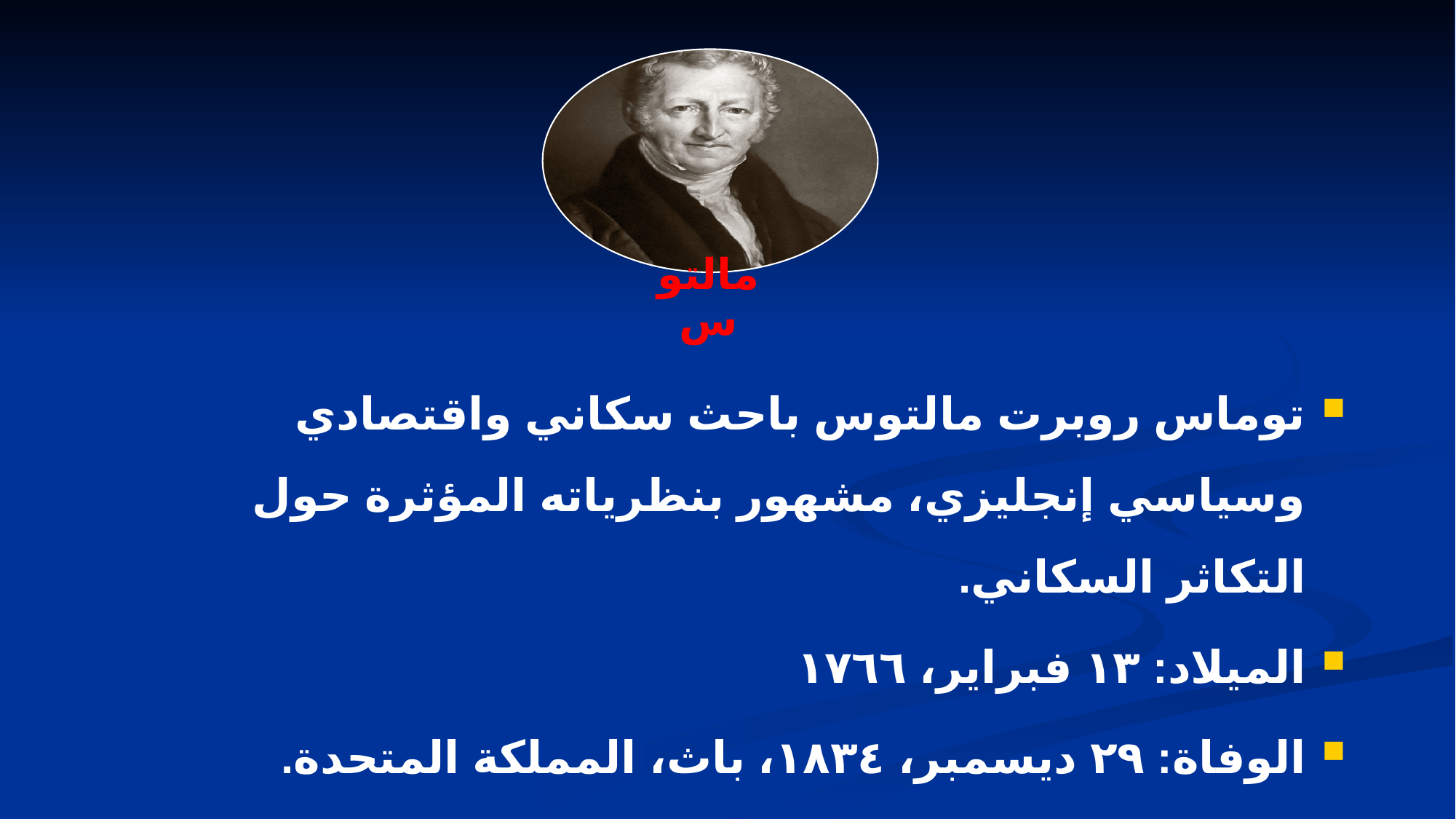

#
مالتوس
توماس روبرت مالتوس باحث سكاني واقتصادي وسياسي إنجليزي، مشهور بنظرياته المؤثرة حول التكاثر السكاني.
الميلاد: ١٣ فبراير، ١٧٦٦
الوفاة: ٢٩ ديسمبر، ١٨٣٤، باث، المملكة المتحدة.